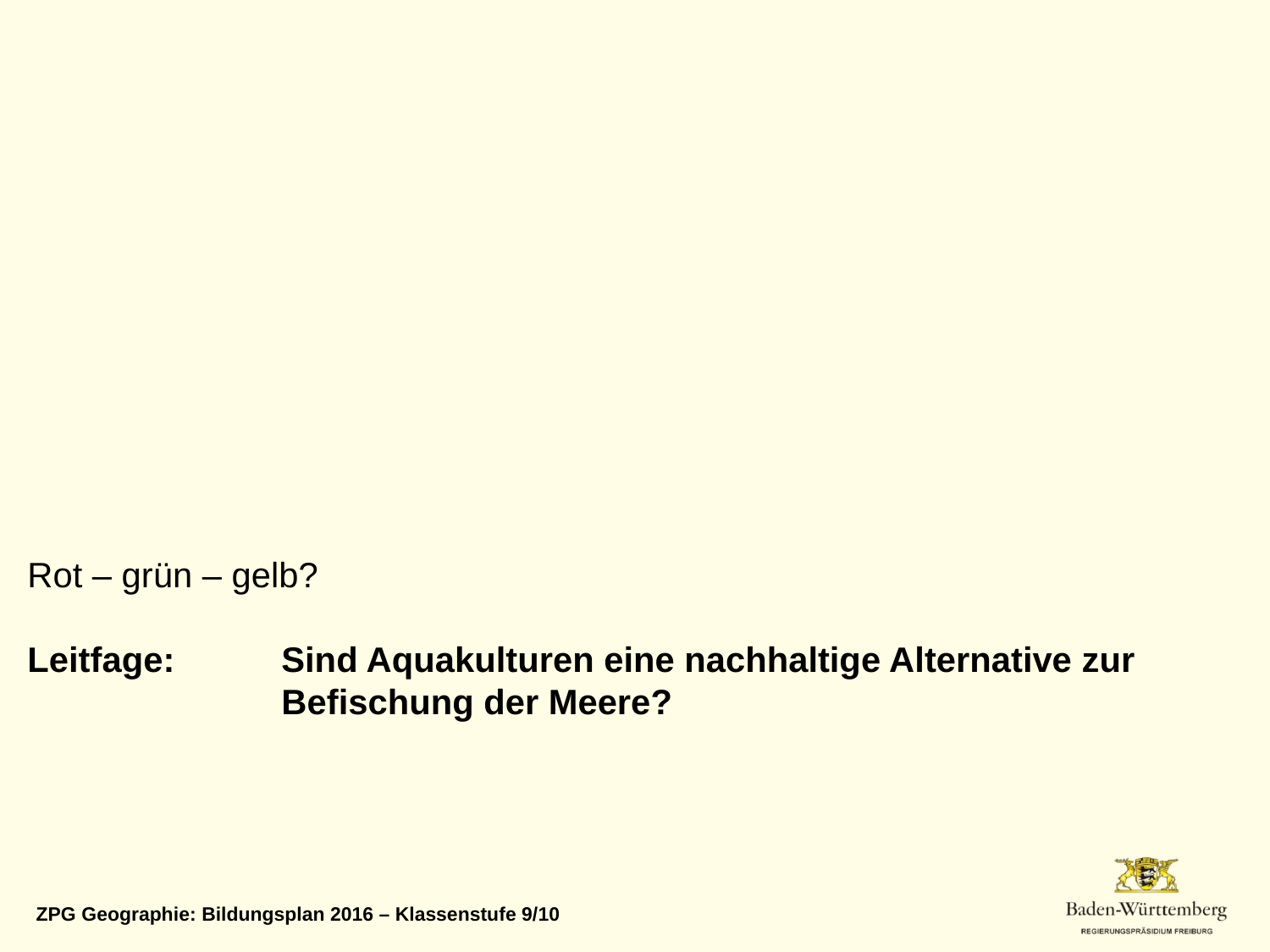

Rot – grün – gelb?

Leitfage: 	Sind Aquakulturen eine nachhaltige Alternative zur 			Befischung der Meere?